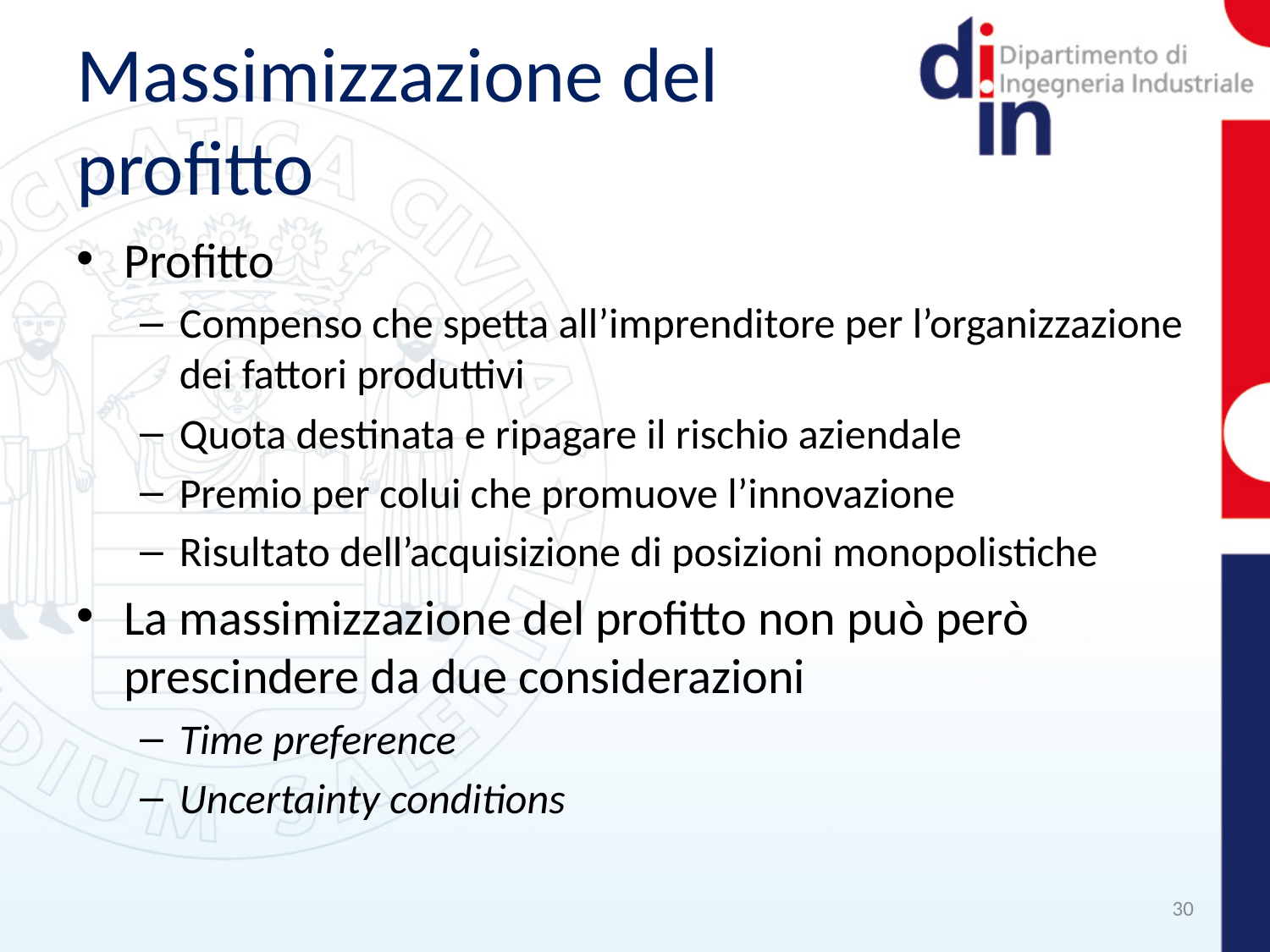

# Massimizzazione del profitto
Profitto
Compenso che spetta all’imprenditore per l’organizzazione dei fattori produttivi
Quota destinata e ripagare il rischio aziendale
Premio per colui che promuove l’innovazione
Risultato dell’acquisizione di posizioni monopolistiche
La massimizzazione del profitto non può però prescindere da due considerazioni
Time preference
Uncertainty conditions

30